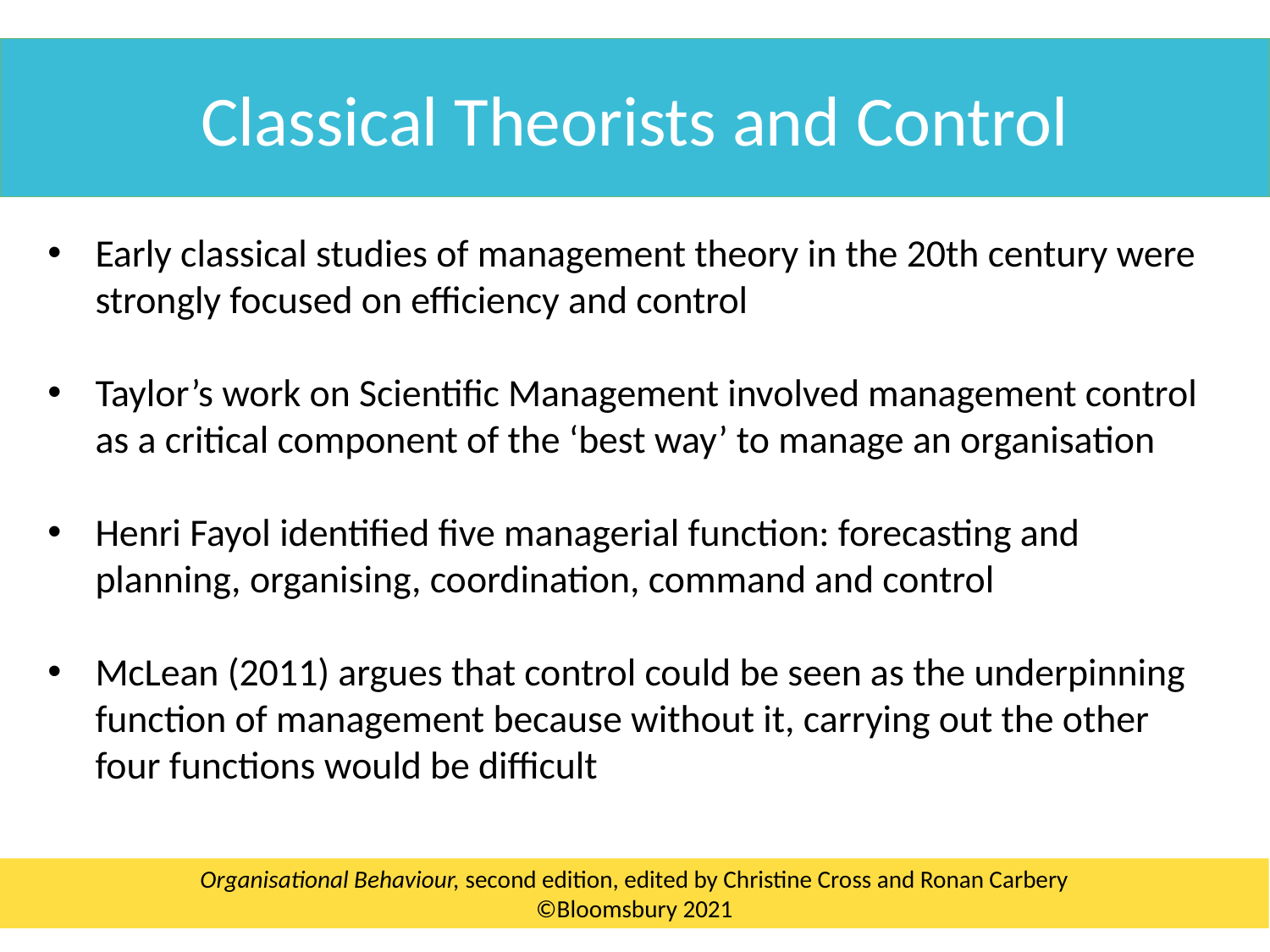

Classical Theorists and Control
Early classical studies of management theory in the 20th century were strongly focused on efficiency and control

Taylor’s work on Scientific Management involved management control as a critical component of the ‘best way’ to manage an organisation

Henri Fayol identified five managerial function: forecasting and planning, organising, coordination, command and control

McLean (2011) argues that control could be seen as the underpinning function of management because without it, carrying out the other four functions would be difficult